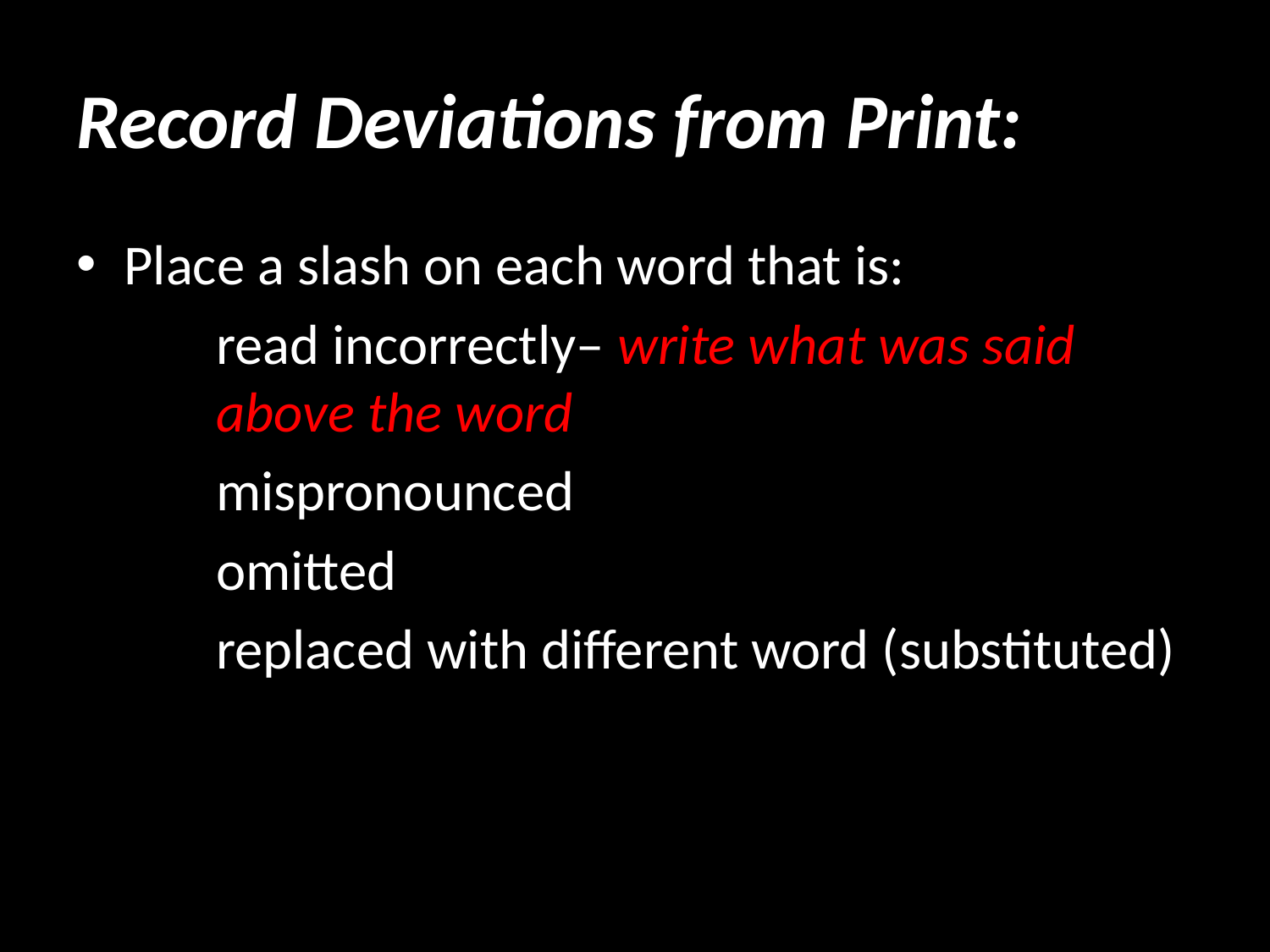

# Record Deviations from Print:
Place a slash on each word that is:
	 read incorrectly– write what was said 		 above the word
	 mispronounced
	 omitted
	 replaced with different word (substituted)